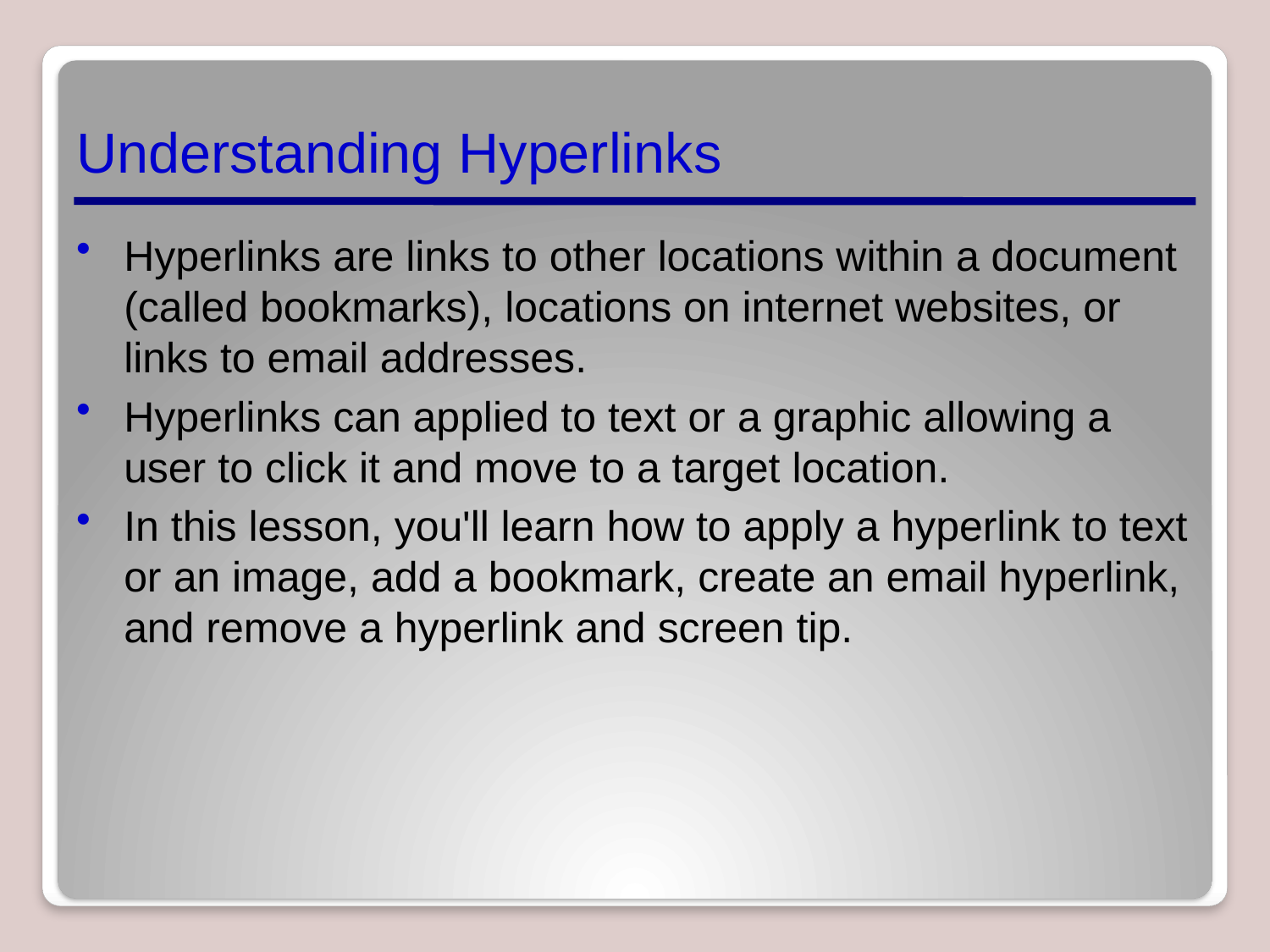

# Understanding Hyperlinks
Hyperlinks are links to other locations within a document (called bookmarks), locations on internet websites, or links to email addresses.
Hyperlinks can applied to text or a graphic allowing a user to click it and move to a target location.
In this lesson, you'll learn how to apply a hyperlink to text or an image, add a bookmark, create an email hyperlink, and remove a hyperlink and screen tip.